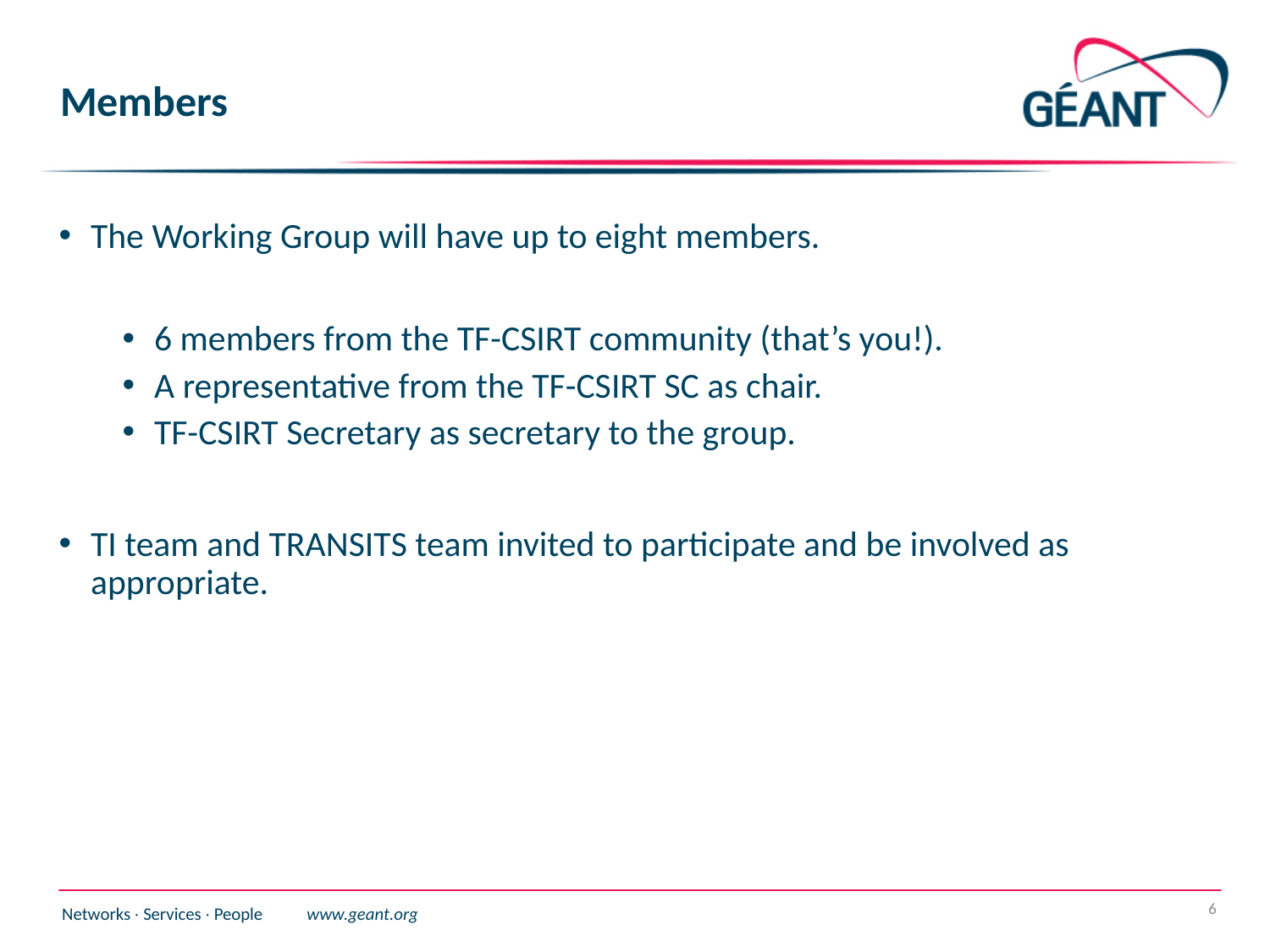

# Members
The Working Group will have up to eight members.

6 members from the TF-CSIRT community (that’s you!).
A representative from the TF-CSIRT SC as chair.
TF-CSIRT Secretary as secretary to the group.

TI team and TRANSITS team invited to participate and be involved as appropriate.
6